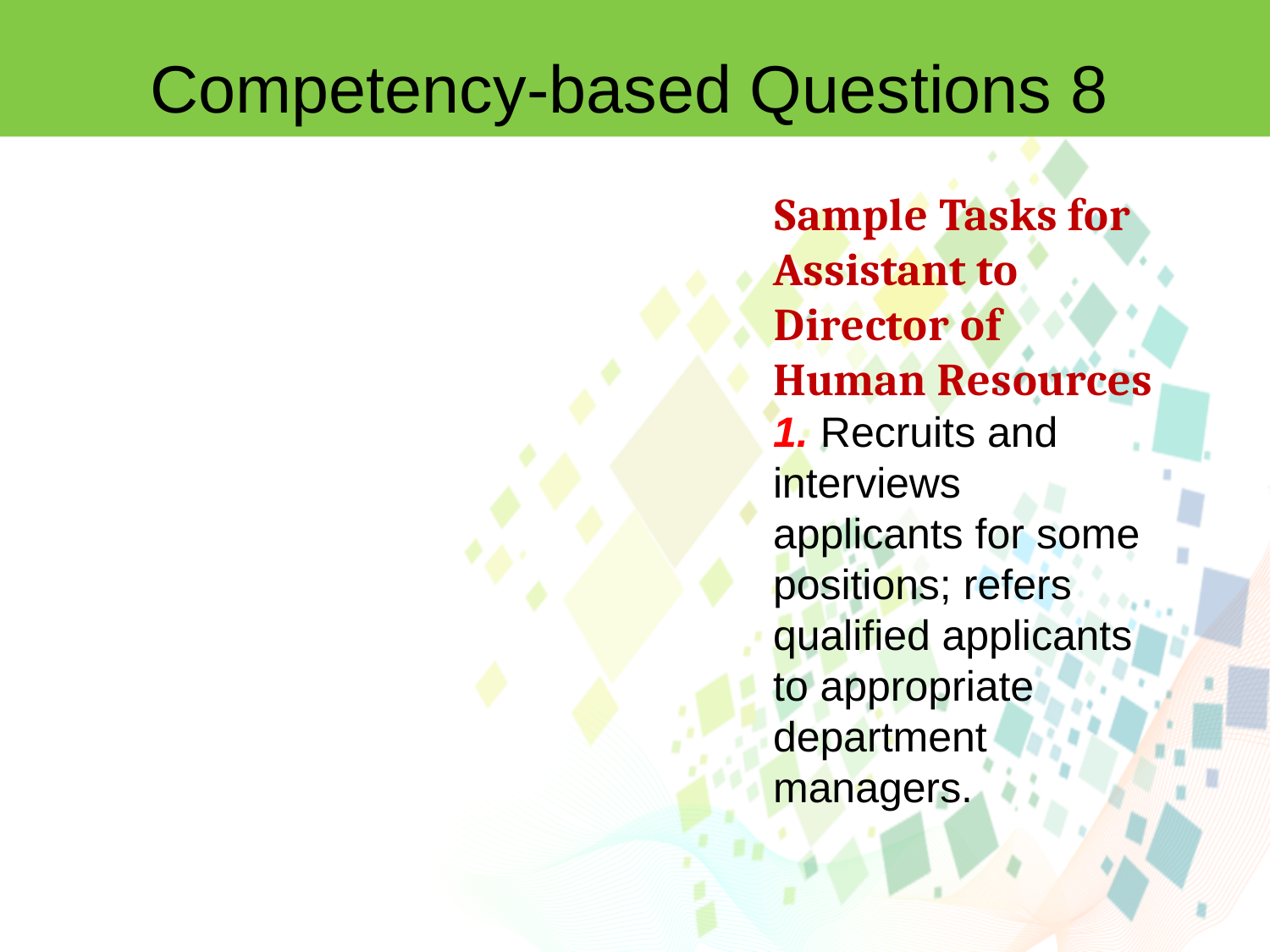

Competency-based Questions 8
Sample Tasks for Assistant to Director of Human Resources
1. Recruits and interviews applicants for some positions; refers qualified applicants
to appropriate department managers.